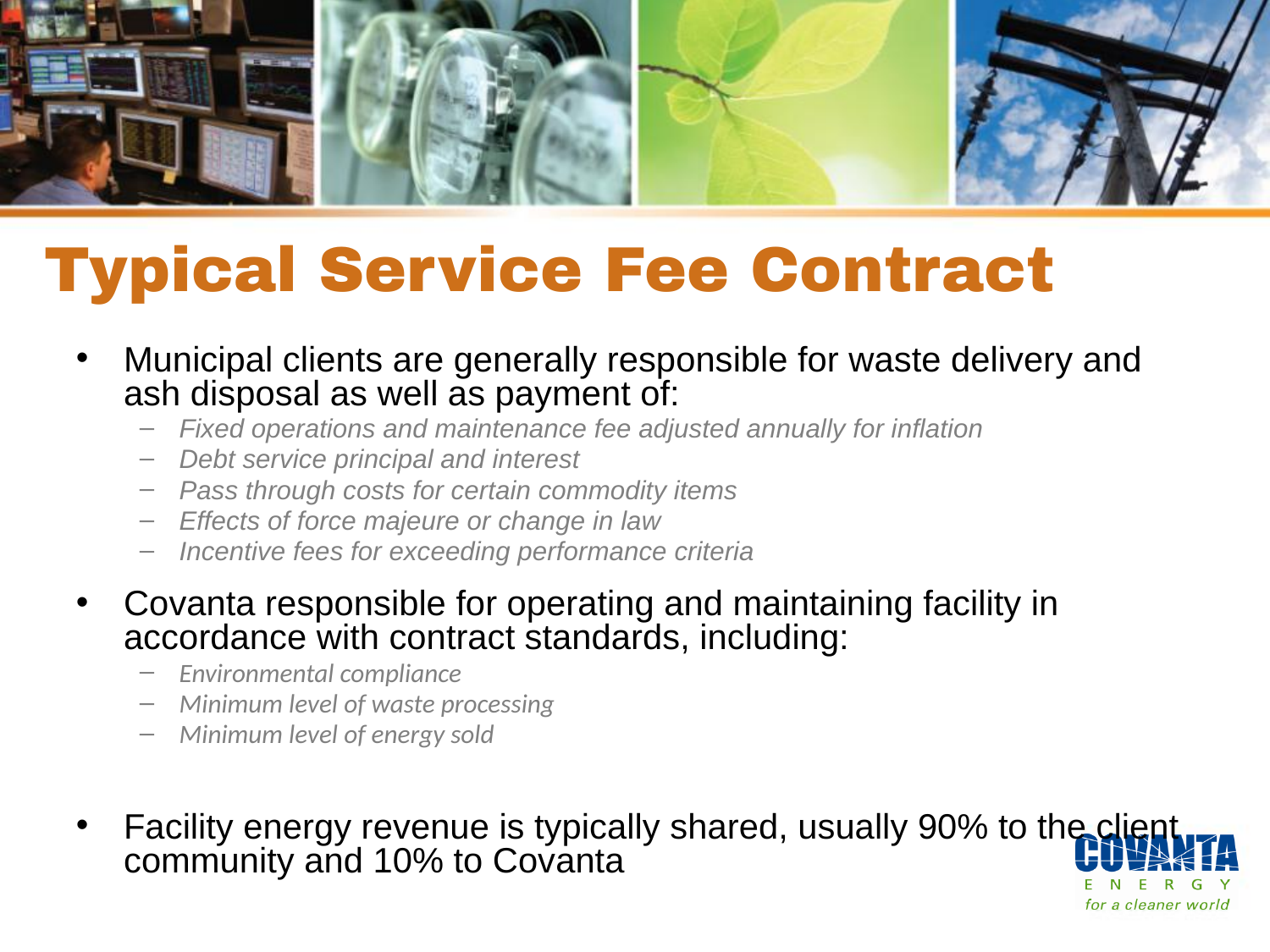

# Typical Service Fee Contract
Municipal clients are generally responsible for waste delivery and ash disposal as well as payment of:
Fixed operations and maintenance fee adjusted annually for inflation
Debt service principal and interest
Pass through costs for certain commodity items
Effects of force majeure or change in law
Incentive fees for exceeding performance criteria

Covanta responsible for operating and maintaining facility in accordance with contract standards, including:
Environmental compliance
Minimum level of waste processing
Minimum level of energy sold

Facility energy revenue is typically shared, usually 90% to the client community and 10% to Covanta